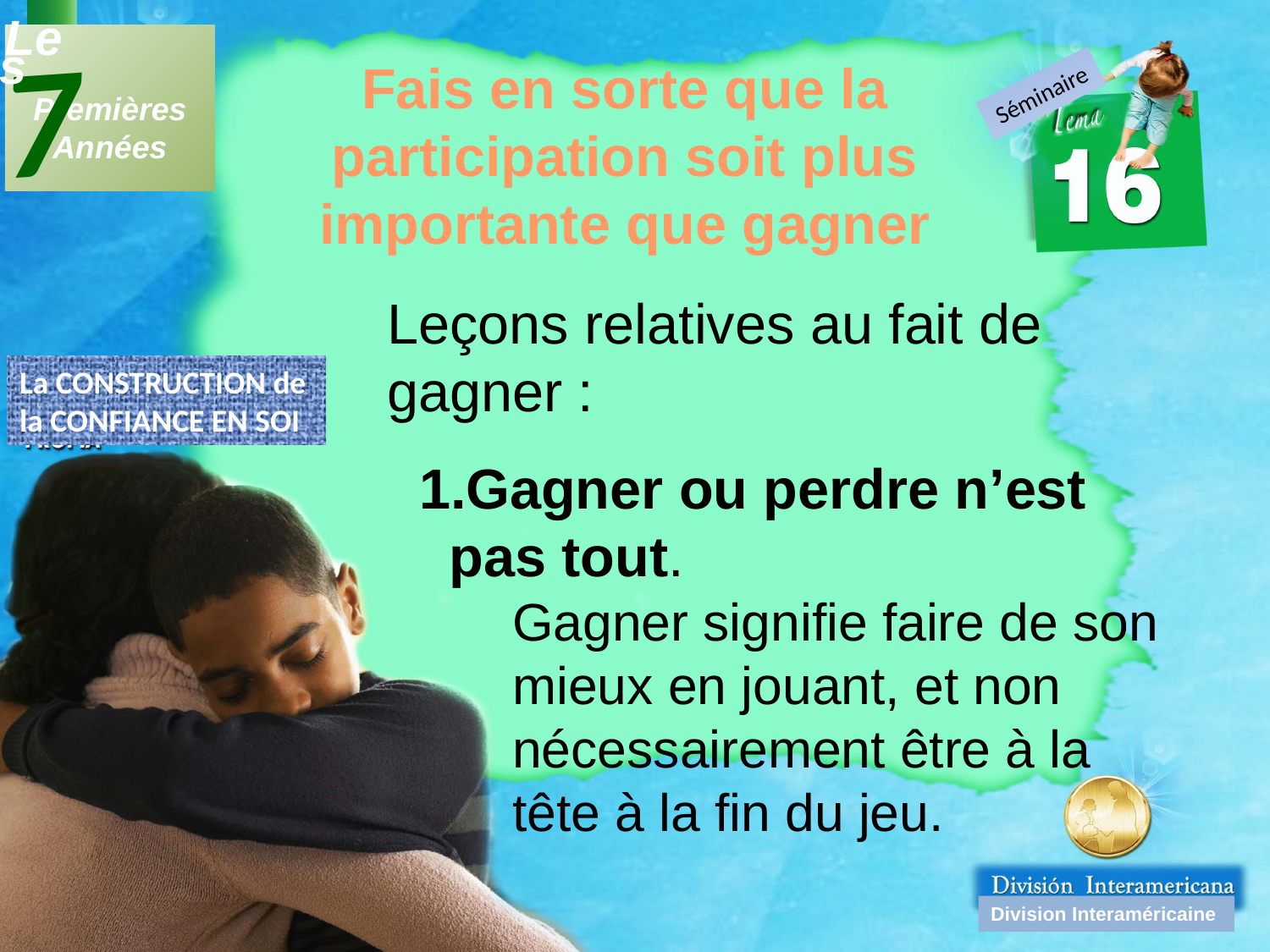

7
Les
         Premières
Années
Fais en sorte que la participation soit plus importante que gagner
Séminaire
Leçons relatives au fait de gagner :

Gagner ou perdre n’est pas tout.
Gagner signifie faire de son mieux en jouant, et non nécessairement être à la tête à la fin du jeu.
La CONSTRUCTION de
la CONFIANCE EN SOI
Division Interaméricaine